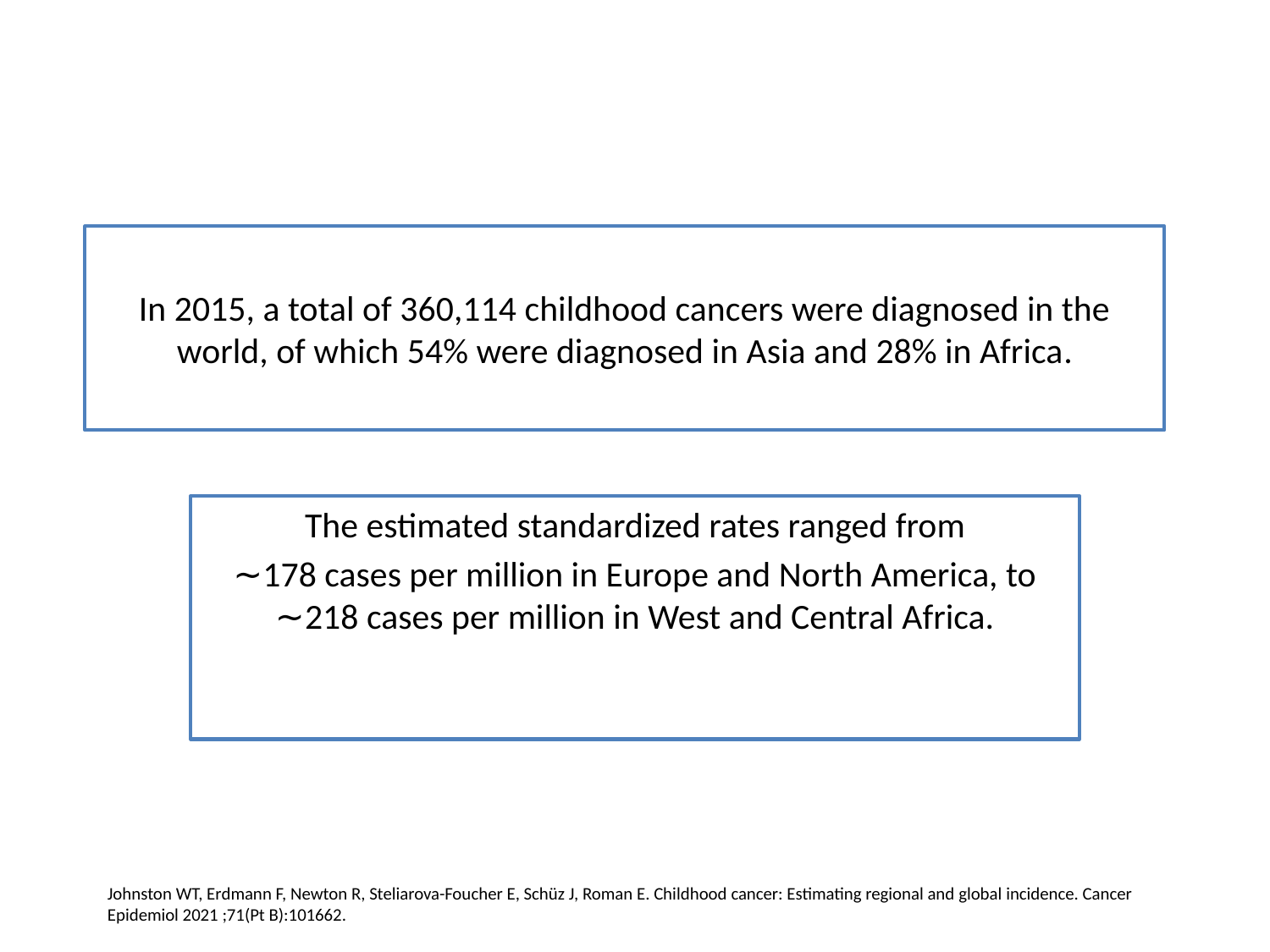

# In 2015, a total of 360,114 childhood cancers were diagnosed in the world, of which 54% were diagnosed in Asia and 28% in Africa.
The estimated standardized rates ranged from
∼178 cases per million in Europe and North America, to ∼218 cases per million in West and Central Africa.
Johnston WT, Erdmann F, Newton R, Steliarova-Foucher E, Schüz J, Roman E. Childhood cancer: Estimating regional and global incidence. Cancer Epidemiol 2021 ;71(Pt B):101662.